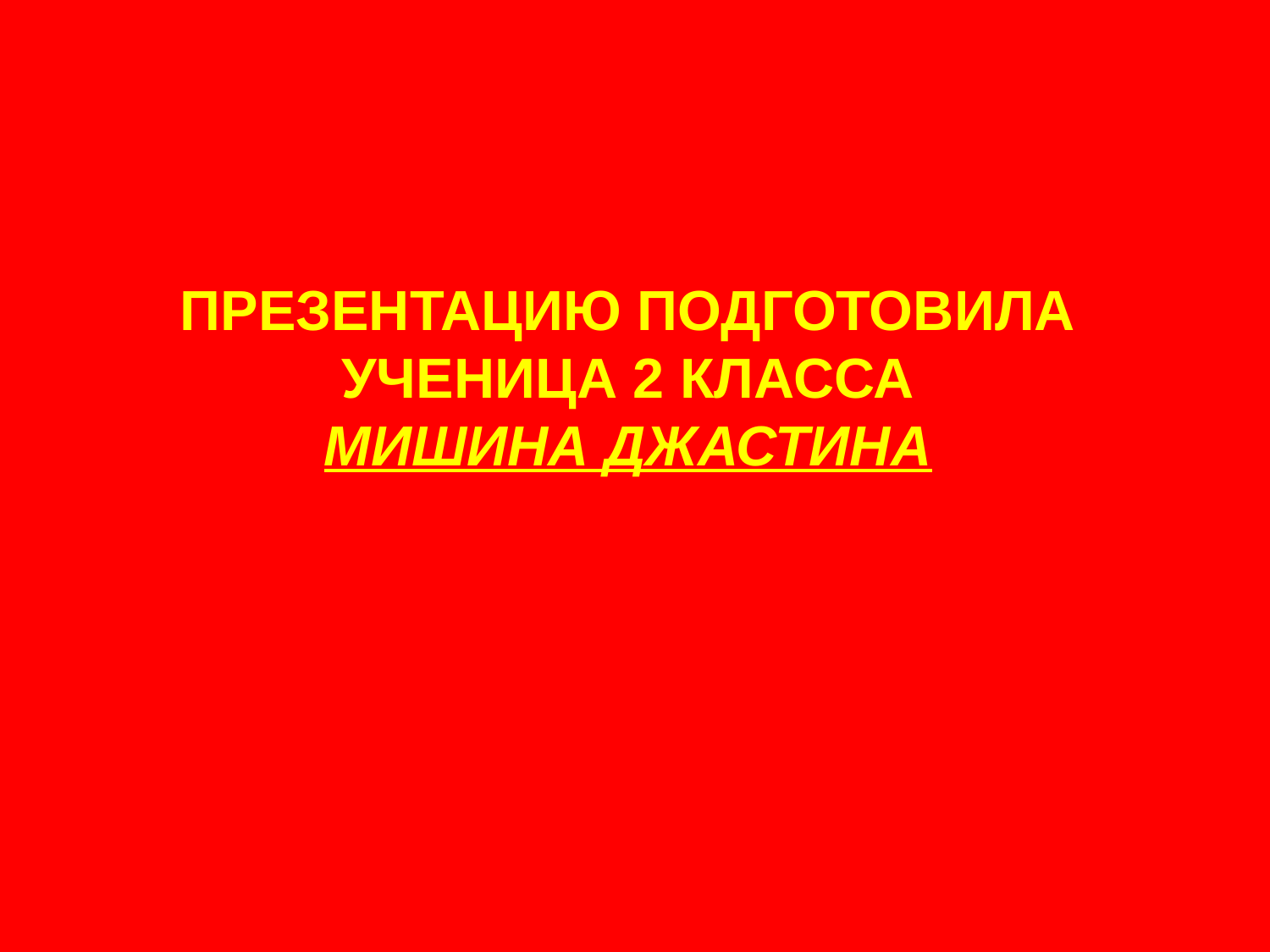

ПРЕЗЕНТАЦИЮ ПОДГОТОВИЛА
УЧЕНИЦА 2 КЛАССА
МИШИНА ДЖАСТИНА